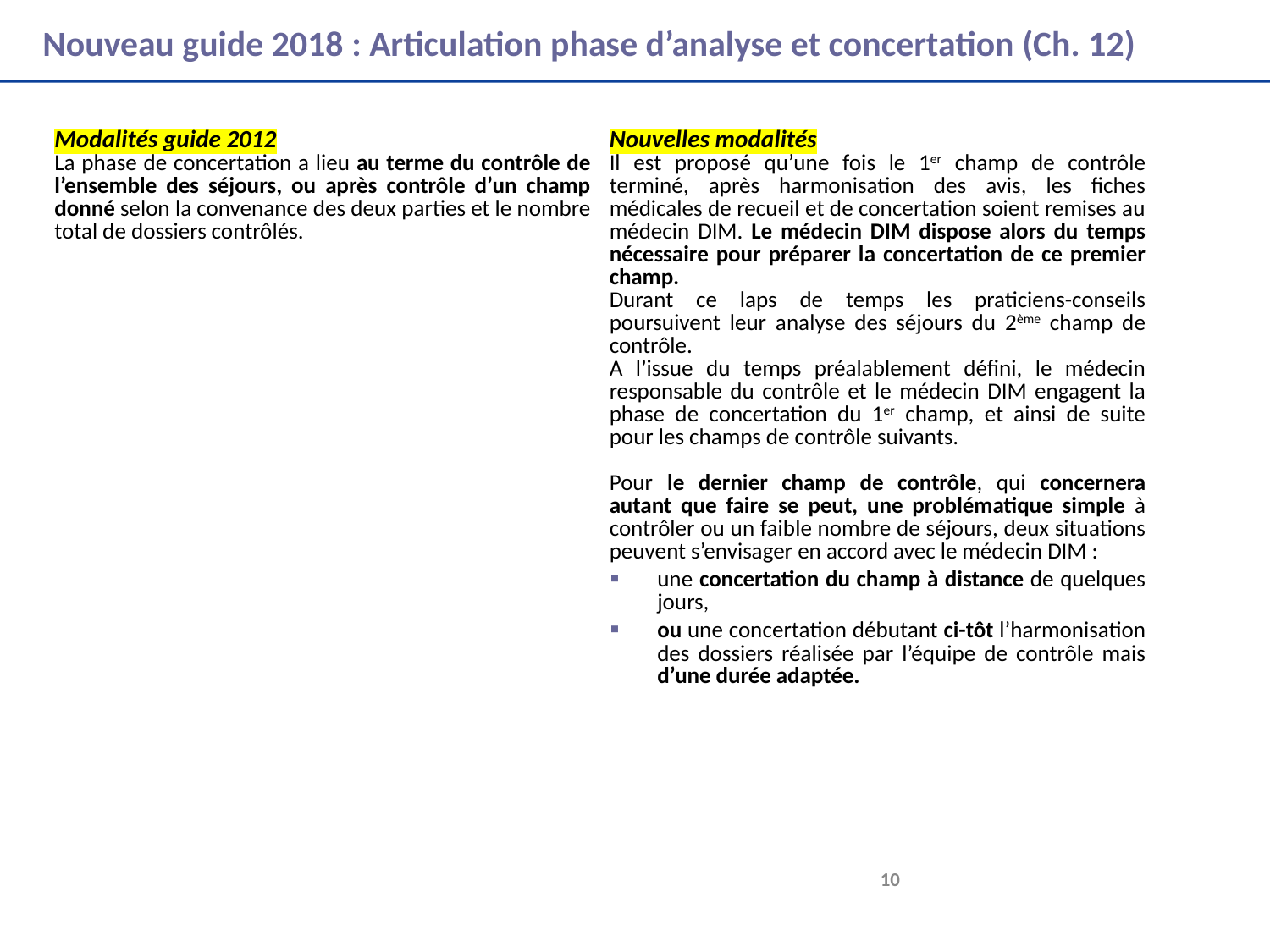

# Nouveau guide 2018 : Articulation phase d’analyse et concertation (Ch. 12)
| Modalités guide 2012 La phase de concertation a lieu au terme du contrôle de l’ensemble des séjours, ou après contrôle d’un champ donné selon la convenance des deux parties et le nombre total de dossiers contrôlés. | Nouvelles modalités Il est proposé qu’une fois le 1er champ de contrôle terminé, après harmonisation des avis, les fiches médicales de recueil et de concertation soient remises au médecin DIM. Le médecin DIM dispose alors du temps nécessaire pour préparer la concertation de ce premier champ. Durant ce laps de temps les praticiens-conseils poursuivent leur analyse des séjours du 2ème champ de contrôle. A l’issue du temps préalablement défini, le médecin responsable du contrôle et le médecin DIM engagent la phase de concertation du 1er champ, et ainsi de suite pour les champs de contrôle suivants.   Pour le dernier champ de contrôle, qui concernera autant que faire se peut, une problématique simple à contrôler ou un faible nombre de séjours, deux situations peuvent s’envisager en accord avec le médecin DIM : une concertation du champ à distance de quelques jours, ou une concertation débutant ci-tôt l’harmonisation des dossiers réalisée par l’équipe de contrôle mais d’une durée adaptée. |
| --- | --- |
	10